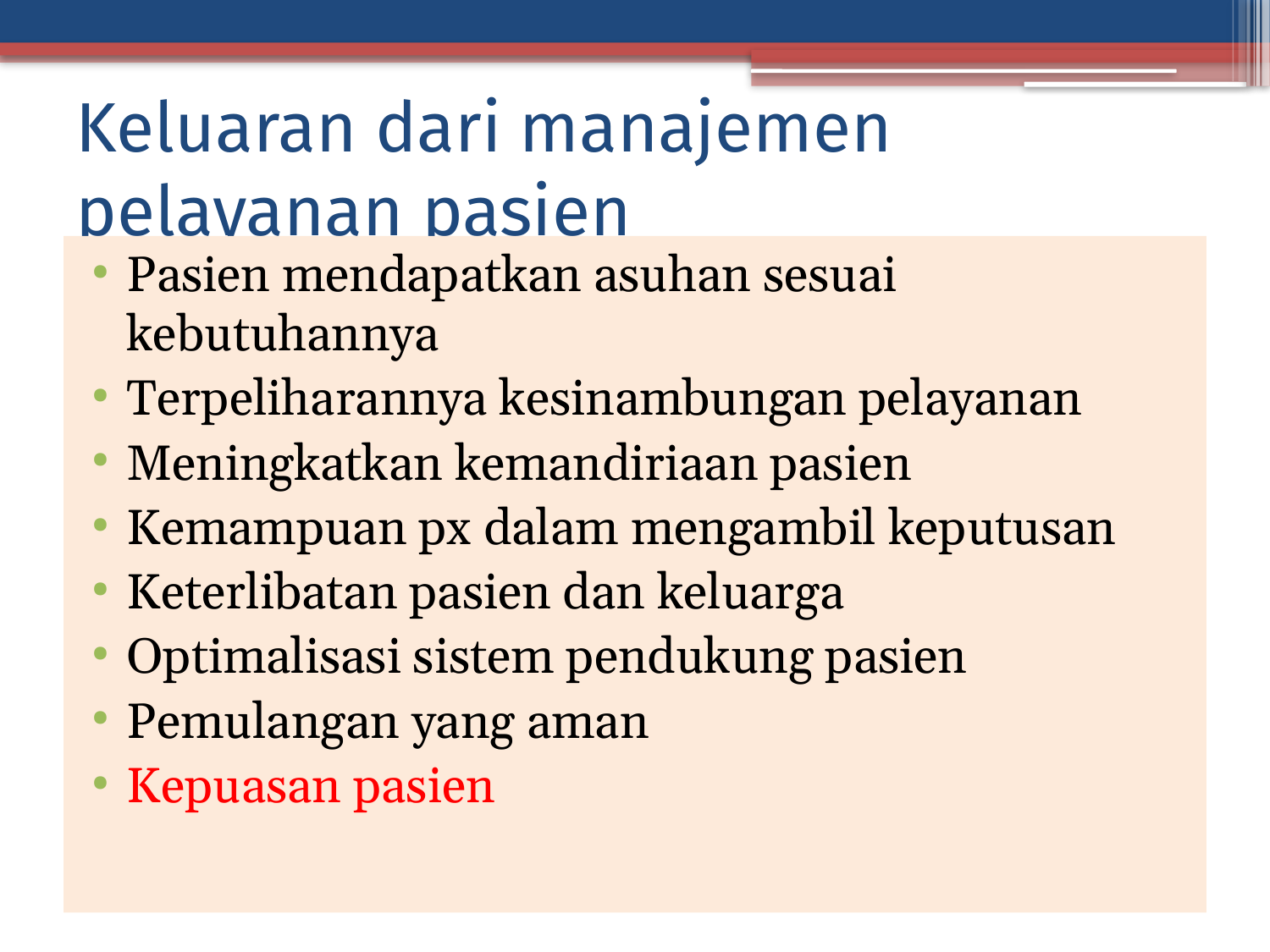

# Keluaran dari manajemen pelayanan pasien
Pasien mendapatkan asuhan sesuai kebutuhannya
Terpeliharannya kesinambungan pelayanan
Meningkatkan kemandiriaan pasien
Kemampuan px dalam mengambil keputusan
Keterlibatan pasien dan keluarga
Optimalisasi sistem pendukung pasien
Pemulangan yang aman
Kepuasan pasien